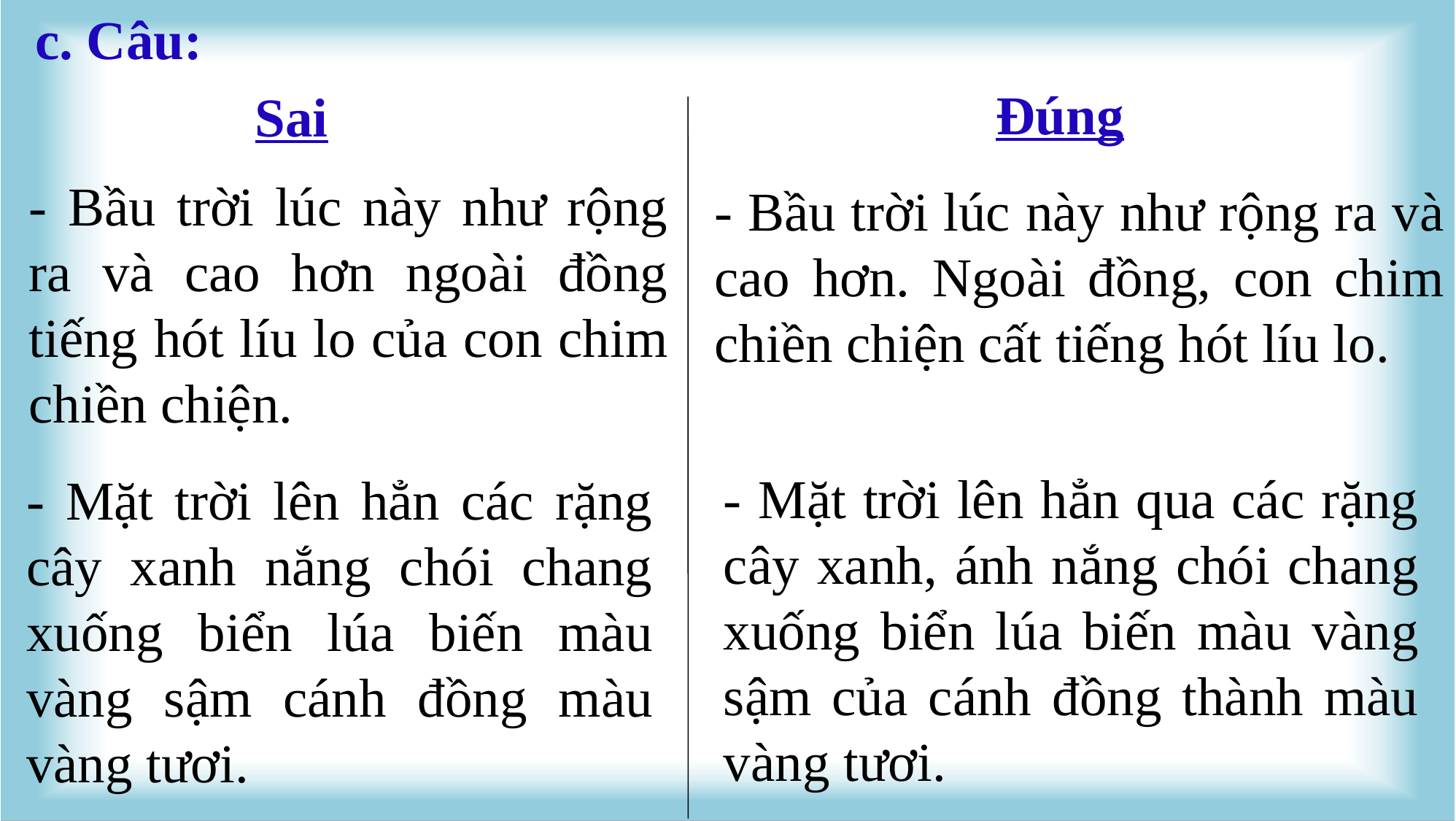

c. Câu:
Đúng
Sai

- Bầu trời lúc này như rộng ra và cao hơn ngoài đồng tiếng hót líu lo của con chim chiền chiện.
- Bầu trời lúc này như rộng ra và cao hơn. Ngoài đồng, con chim chiền chiện cất tiếng hót líu lo.

- Mặt trời lên hẳn qua các rặng cây xanh, ánh nắng chói chang xuống biển lúa biến màu vàng sậm của cánh đồng thành màu vàng tươi.
- Mặt trời lên hẳn các rặng cây xanh nắng chói chang xuống biển lúa biến màu vàng sậm cánh đồng màu vàng tươi.